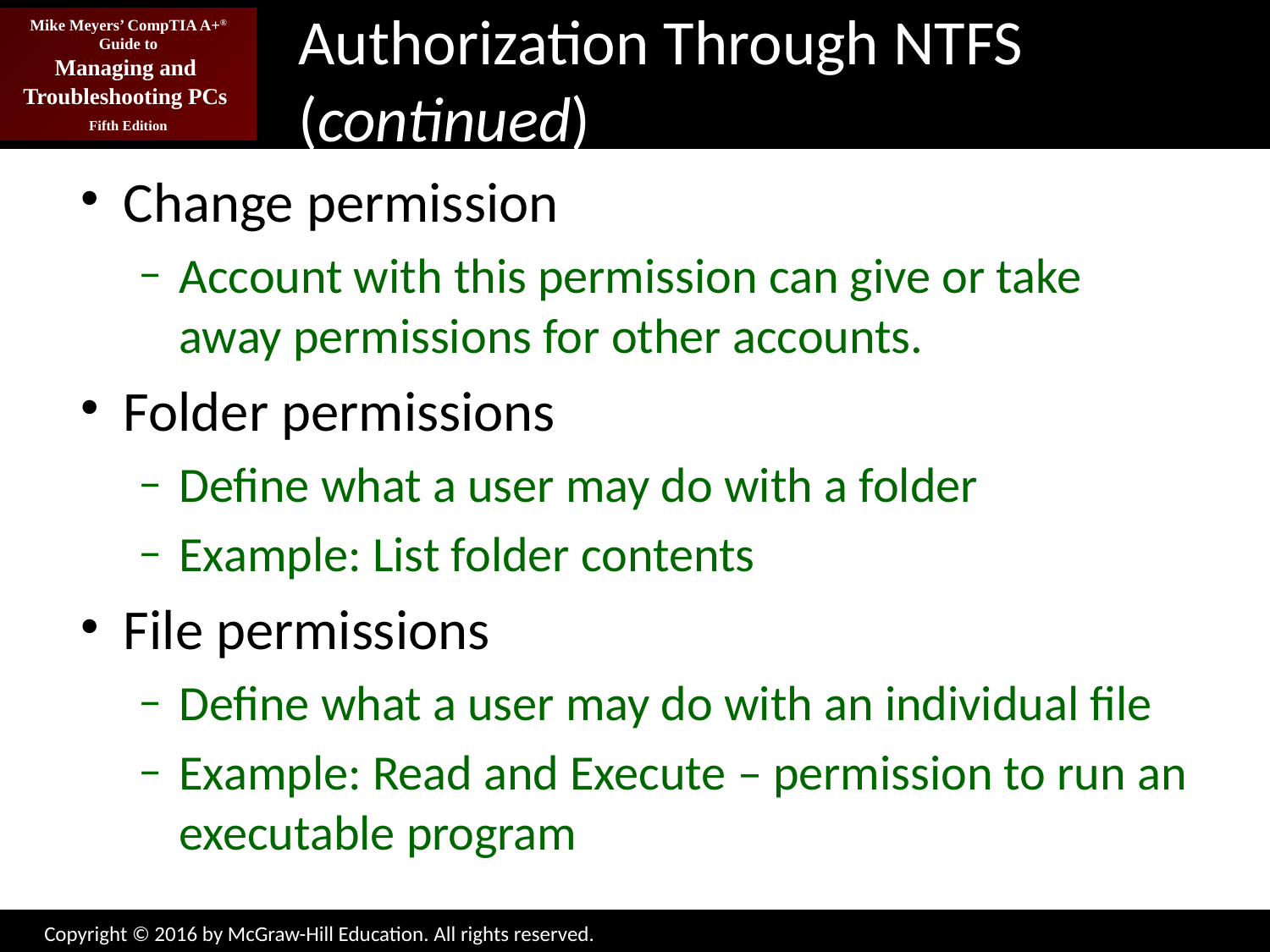

# Authorization Through NTFS (continued)
Change permission
Account with this permission can give or take away permissions for other accounts.
Folder permissions
Define what a user may do with a folder
Example: List folder contents
File permissions
Define what a user may do with an individual file
Example: Read and Execute – permission to run an executable program